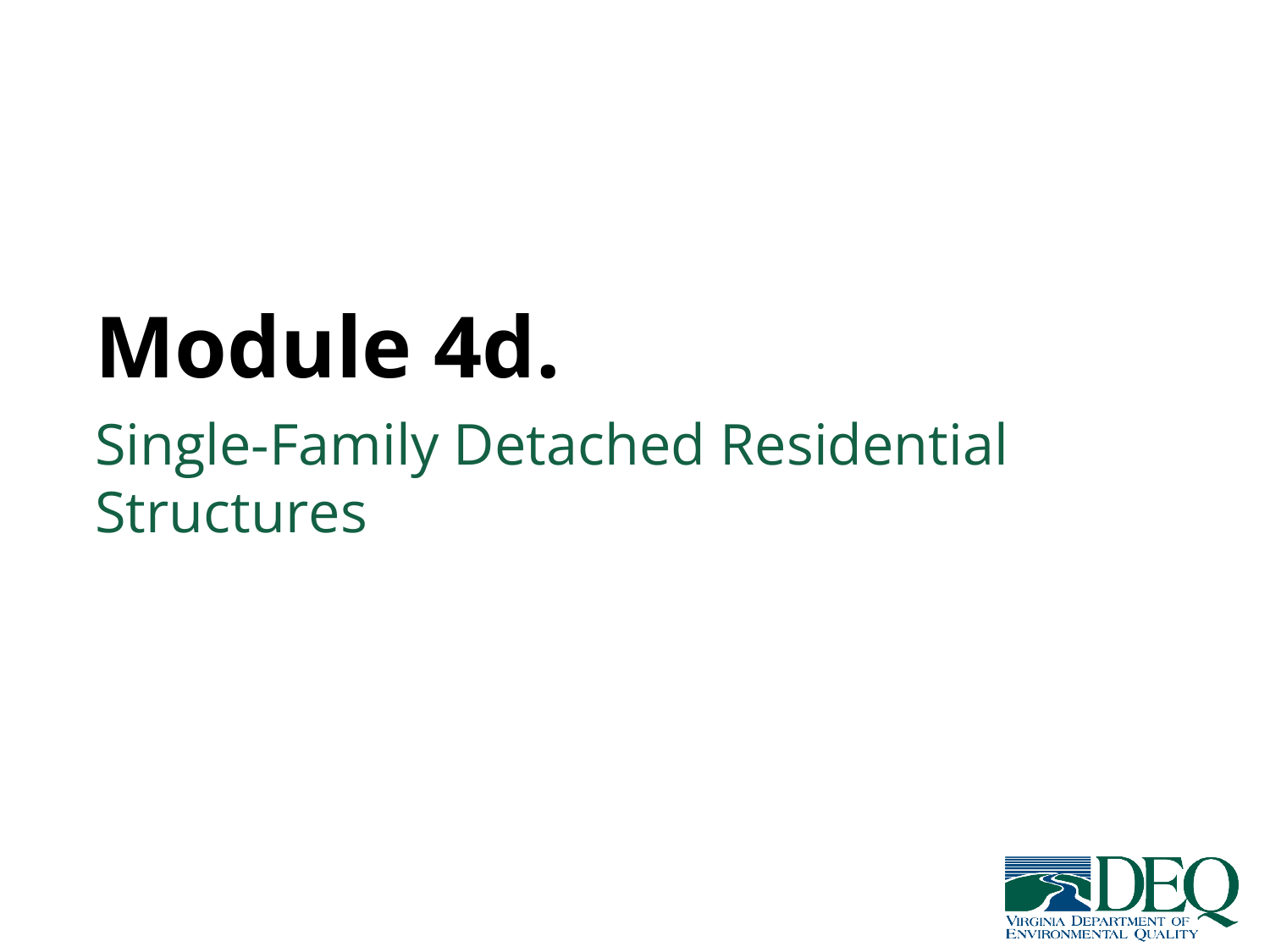

# Module 4d.
Single-Family Detached Residential Structures